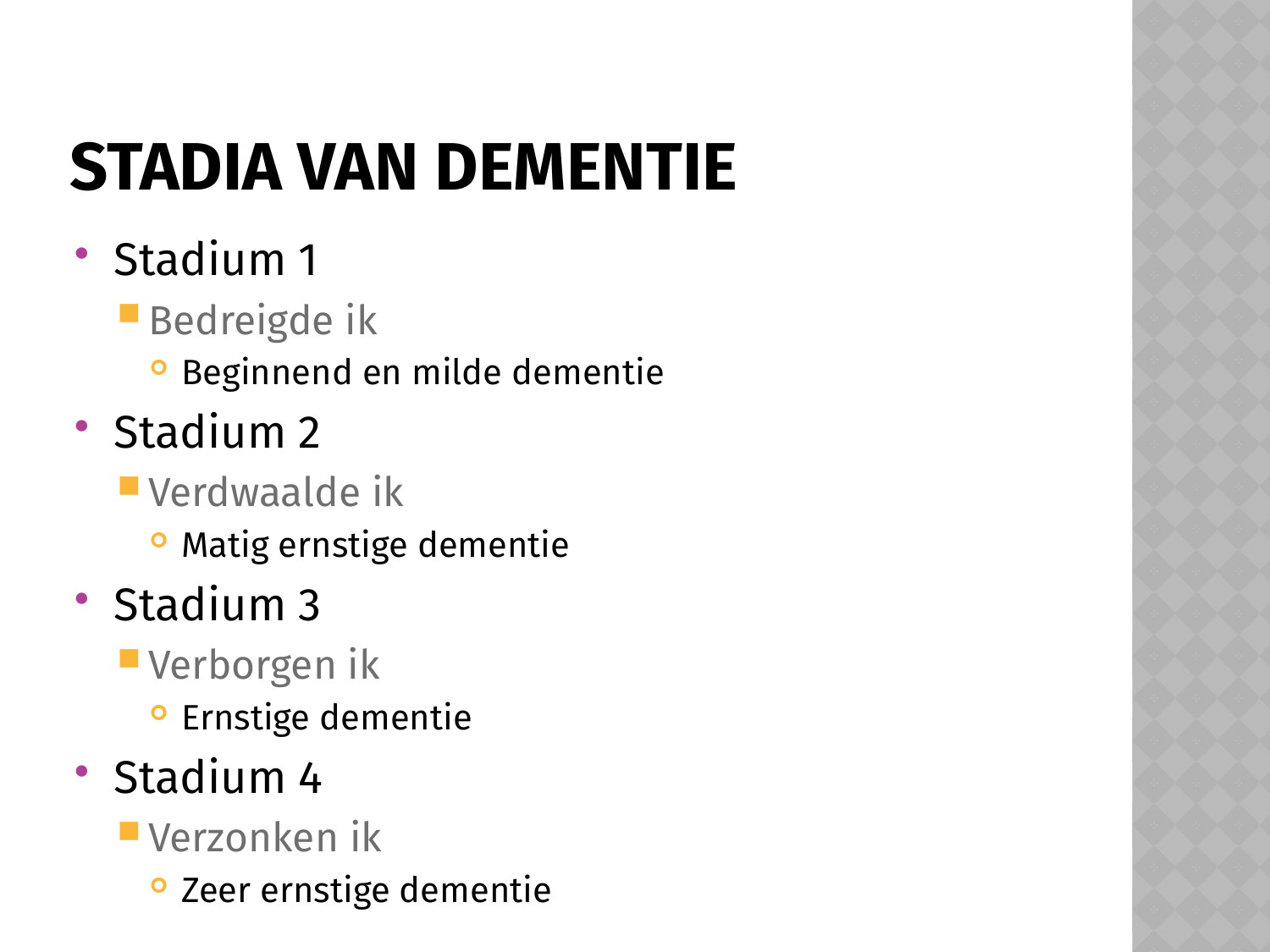

# Stadia van dementie
Stadium 1
Bedreigde ik
Beginnend en milde dementie
Stadium 2
Verdwaalde ik
Matig ernstige dementie
Stadium 3
Verborgen ik
Ernstige dementie
Stadium 4
Verzonken ik
Zeer ernstige dementie